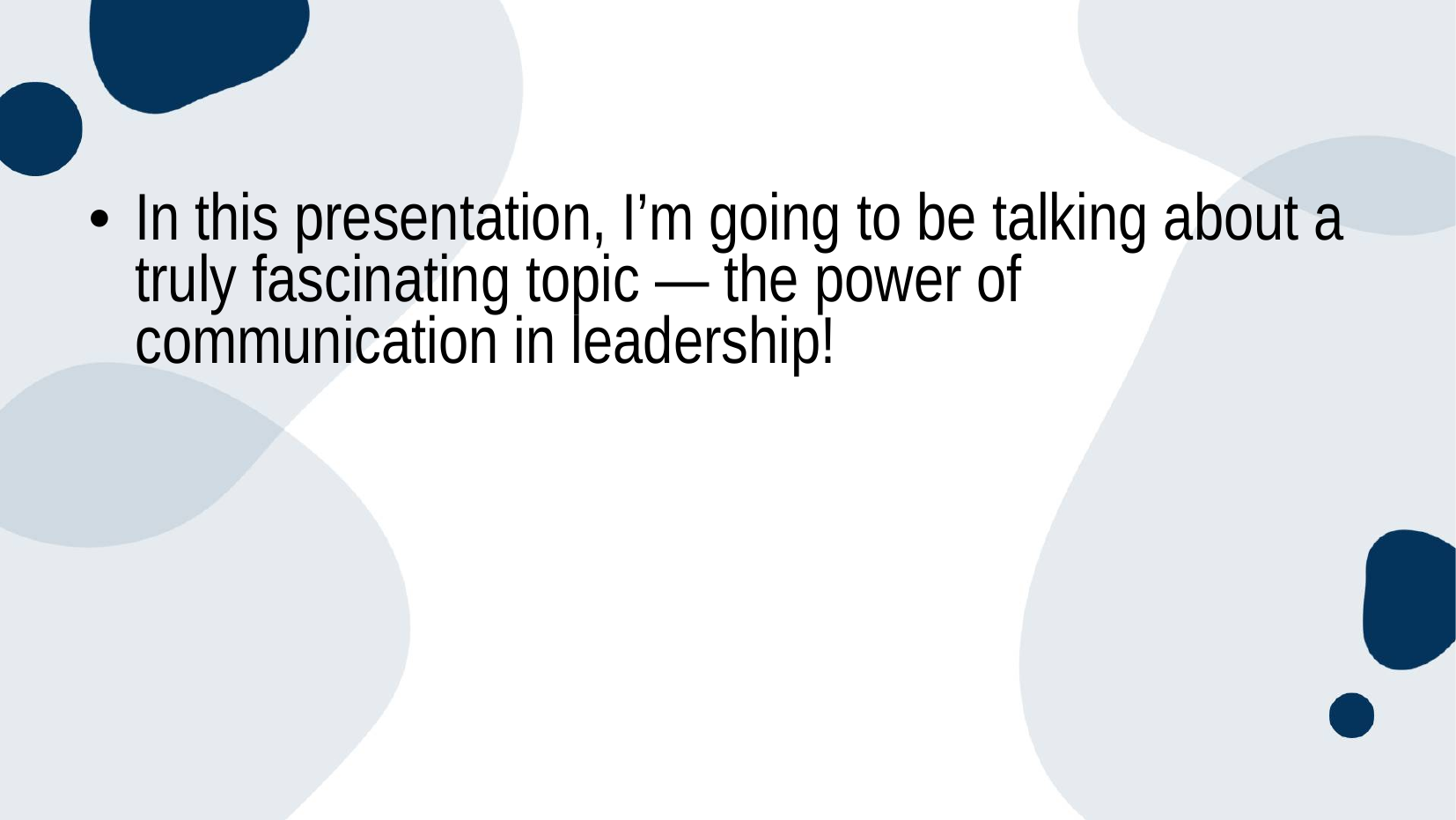

#
In this presentation, I’m going to be talking about a truly fascinating topic — the power of communication in leadership!